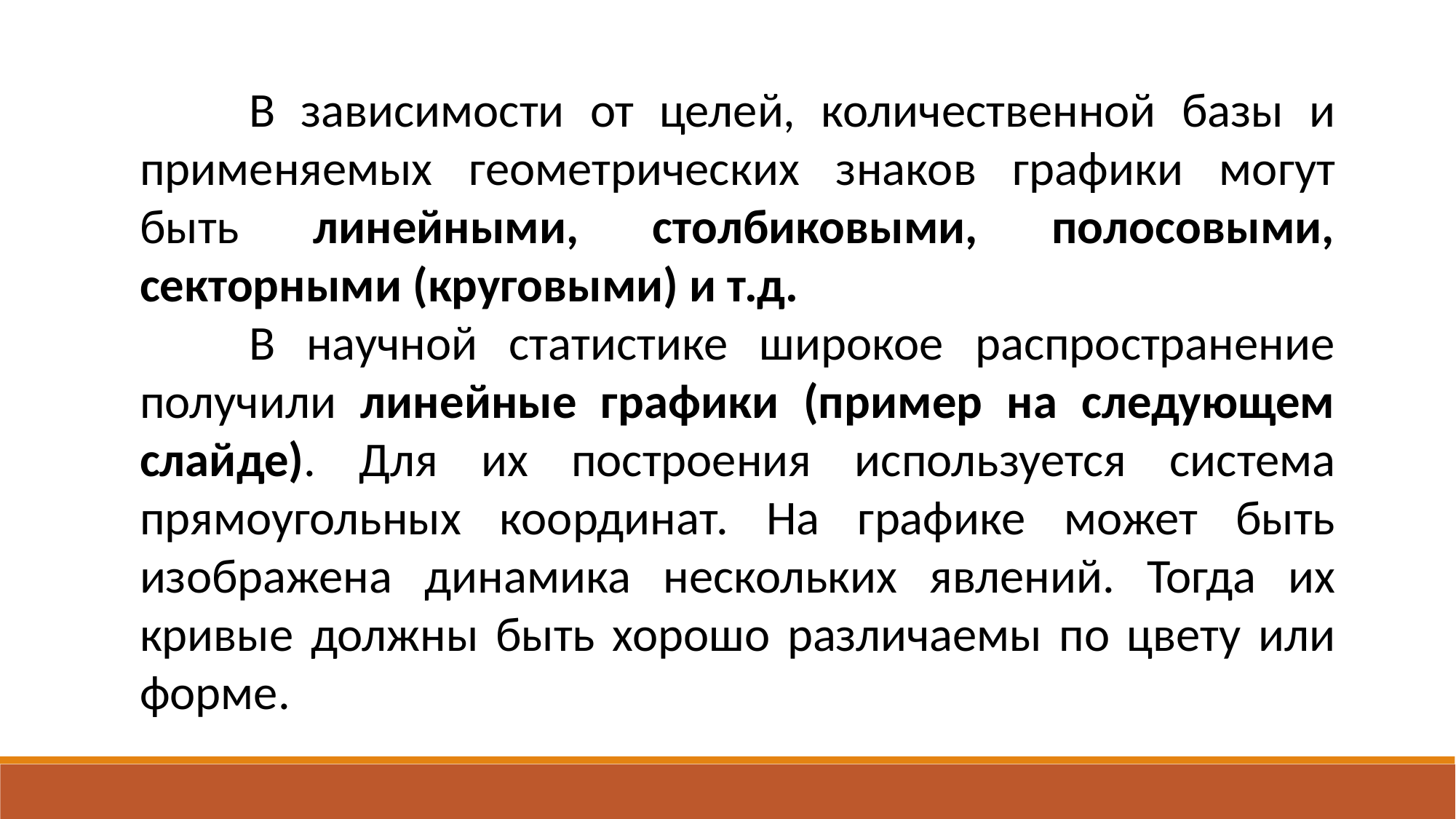

В зависимости от целей, количественной базы и применяемых геометрических знаков графики могут быть линейными, столбиковыми, полосовыми, секторными (круговыми) и т.д.
	В научной статистике широкое распространение получили линейные графики (пример на следующем слайде). Для их построения используется система прямоугольных координат. На графике может быть изображена динамика нескольких явлений. Тогда их кривые должны быть хорошо различаемы по цвету или форме.